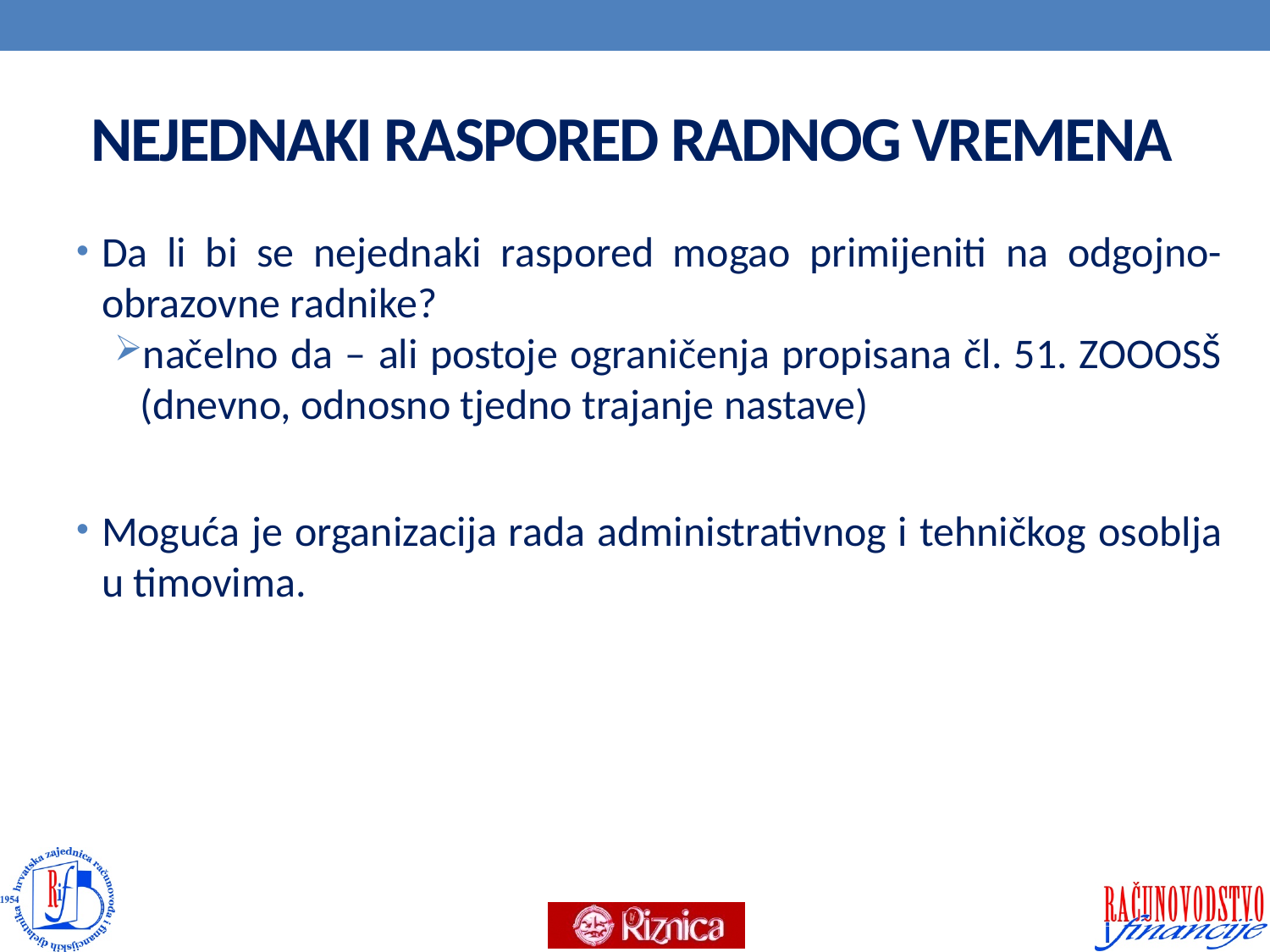

# NEJEDNAKI RASPORED RADNOG VREMENA
Da li bi se nejednaki raspored mogao primijeniti na odgojno-obrazovne radnike?
načelno da – ali postoje ograničenja propisana čl. 51. ZOOOSŠ (dnevno, odnosno tjedno trajanje nastave)

Moguća je organizacija rada administrativnog i tehničkog osoblja u timovima.